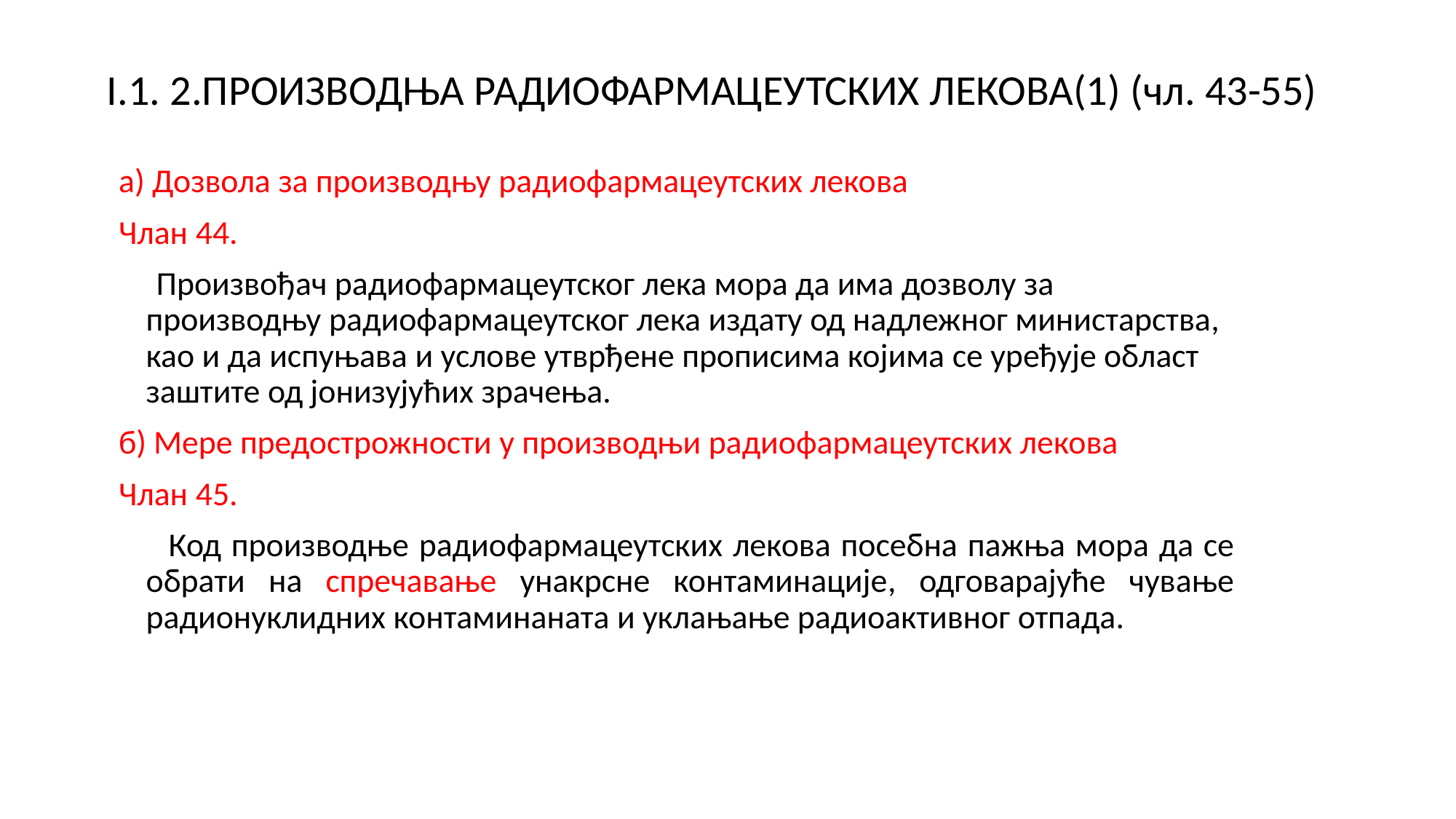

# I.1. 2.ПРОИЗВОДЊА РАДИОФАРМАЦЕУТСКИХ ЛЕКОВА(1) (чл. 43-55)
а) Дозвола за производњу радиофармацеутских лекова
Члан 44.
     Произвођач радиофармацеутског лека мора да има дозволу за производњу радиофармацеутског лека издату од надлежног министарства, као и да испуњава и услове утврђене прописима којима се уређује област заштите од јонизујућих зрачења.
б) Мере предострожности у производњи радиофармацеутских лекова
Члан 45.
     Код производње радиофармацеутских лекова посебна пажња мора да се обрати на спречавање унакрсне контаминације, одговарајуће чување радионуклидних контаминаната и уклањање радиоактивног отпада.